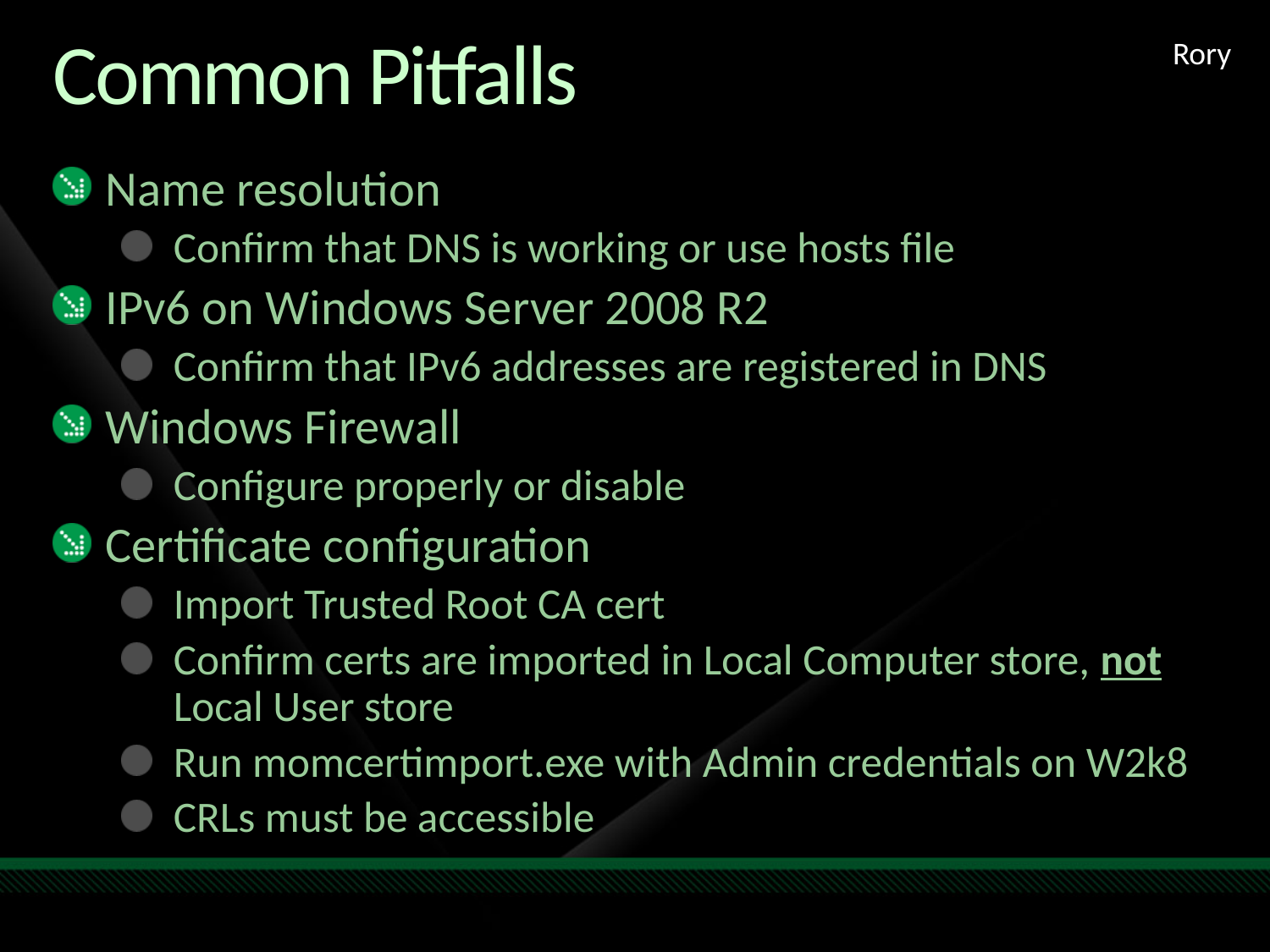

Rory
# Common Pitfalls
Name resolution
Confirm that DNS is working or use hosts file
IPv6 on Windows Server 2008 R2
Confirm that IPv6 addresses are registered in DNS
Windows Firewall
Configure properly or disable
Certificate configuration
Import Trusted Root CA cert
Confirm certs are imported in Local Computer store, not Local User store
Run momcertimport.exe with Admin credentials on W2k8
CRLs must be accessible